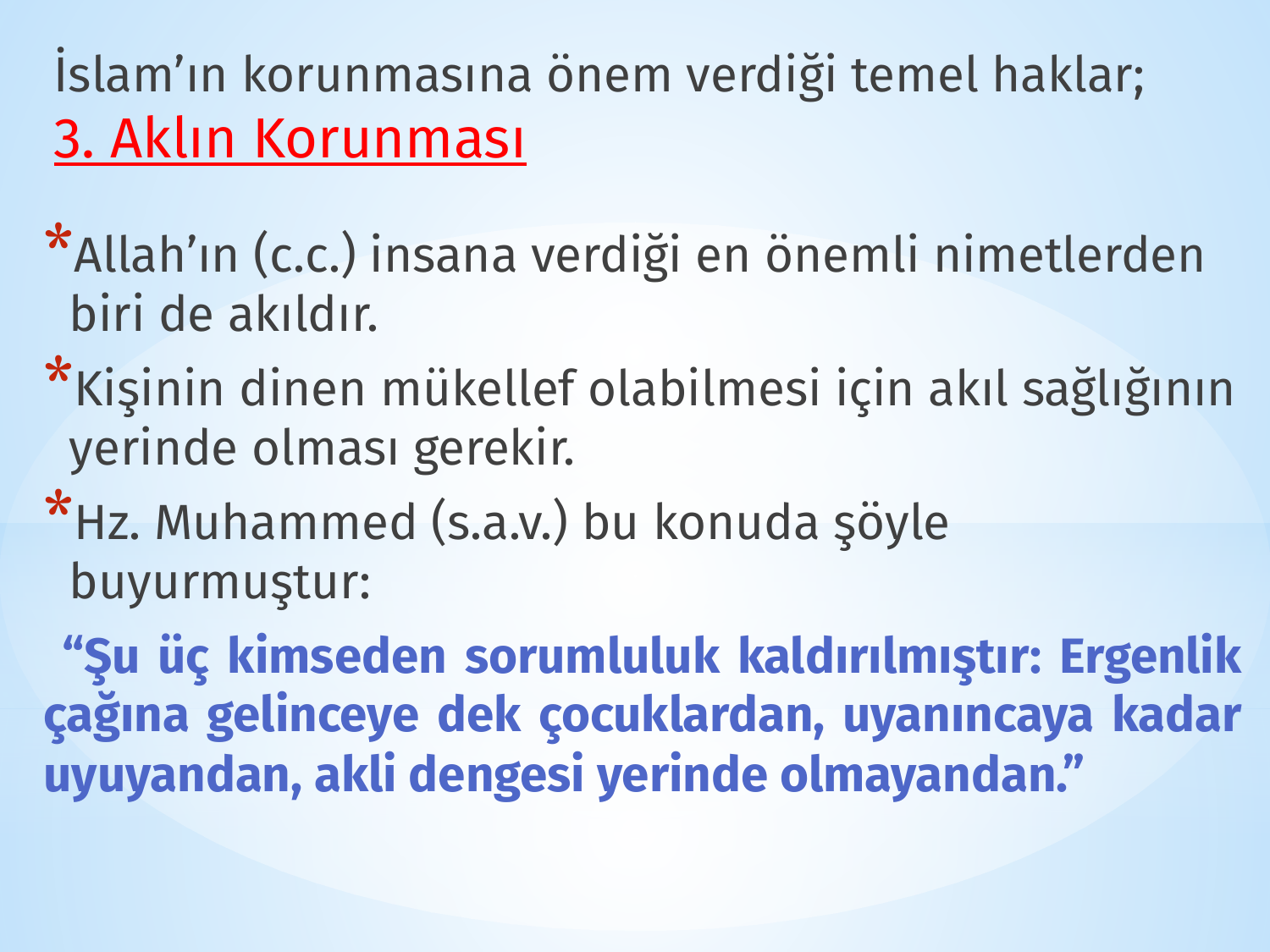

# İslam’ın korunmasına önem verdiği temel haklar; 3. Aklın Korunması
Allah’ın (c.c.) insana verdiği en önemli nimetlerden biri de akıldır.
Kişinin dinen mükellef olabilmesi için akıl sağlığının yerinde olması gerekir.
Hz. Muhammed (s.a.v.) bu konuda şöyle buyurmuştur:
 “Şu üç kimseden sorumluluk kaldırılmıştır: Ergenlik çağına gelinceye dek çocuklardan, uyanıncaya kadar uyuyandan, akli dengesi yerinde olmayandan.”